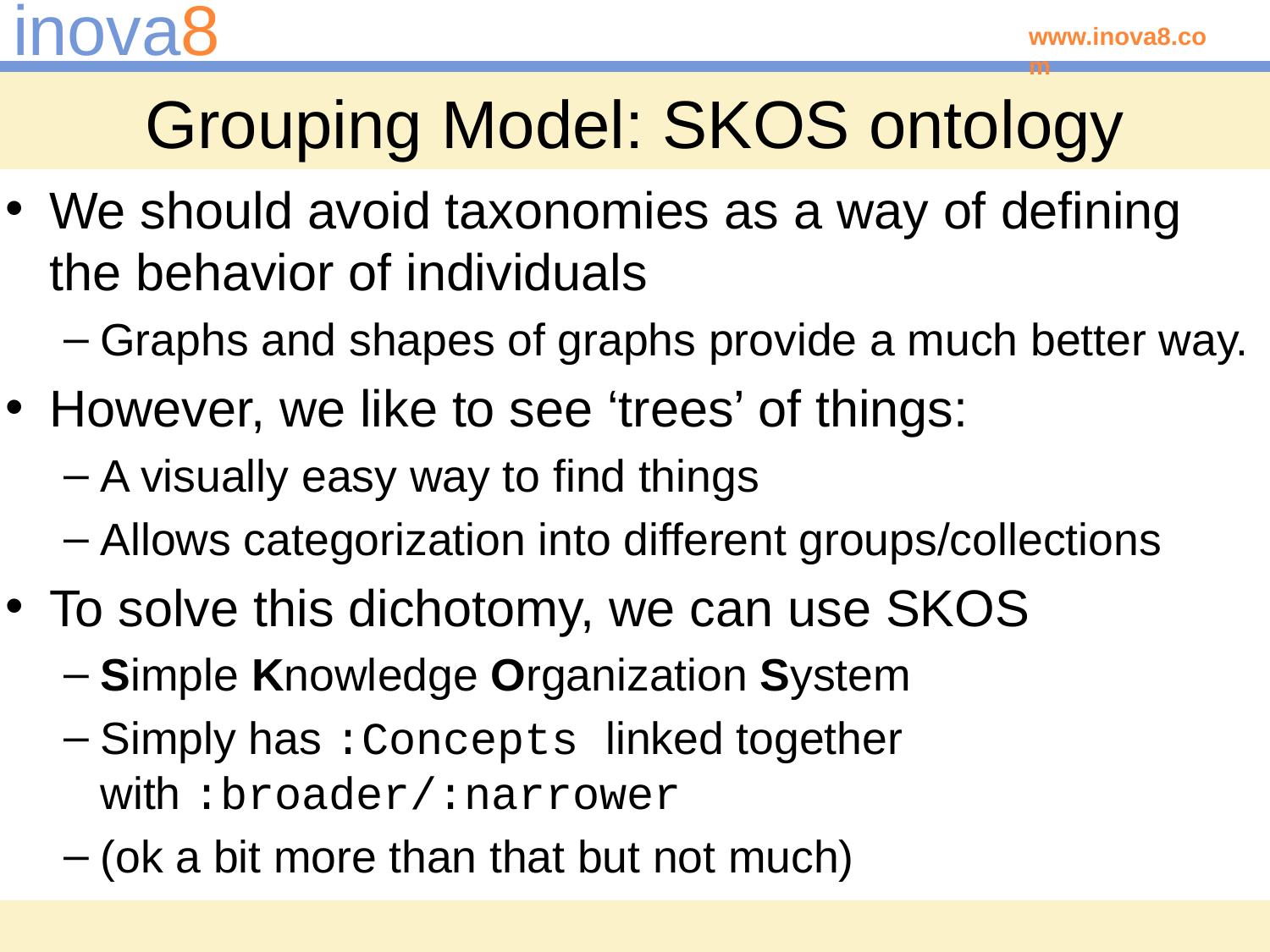

# Grouping Model: SKOS ontology
We should avoid taxonomies as a way of defining the behavior of individuals
Graphs and shapes of graphs provide a much better way.
However, we like to see ‘trees’ of things:
A visually easy way to find things
Allows categorization into different groups/collections
To solve this dichotomy, we can use SKOS
Simple Knowledge Organization System
Simply has :Concepts linked together with :broader/:narrower
(ok a bit more than that but not much)